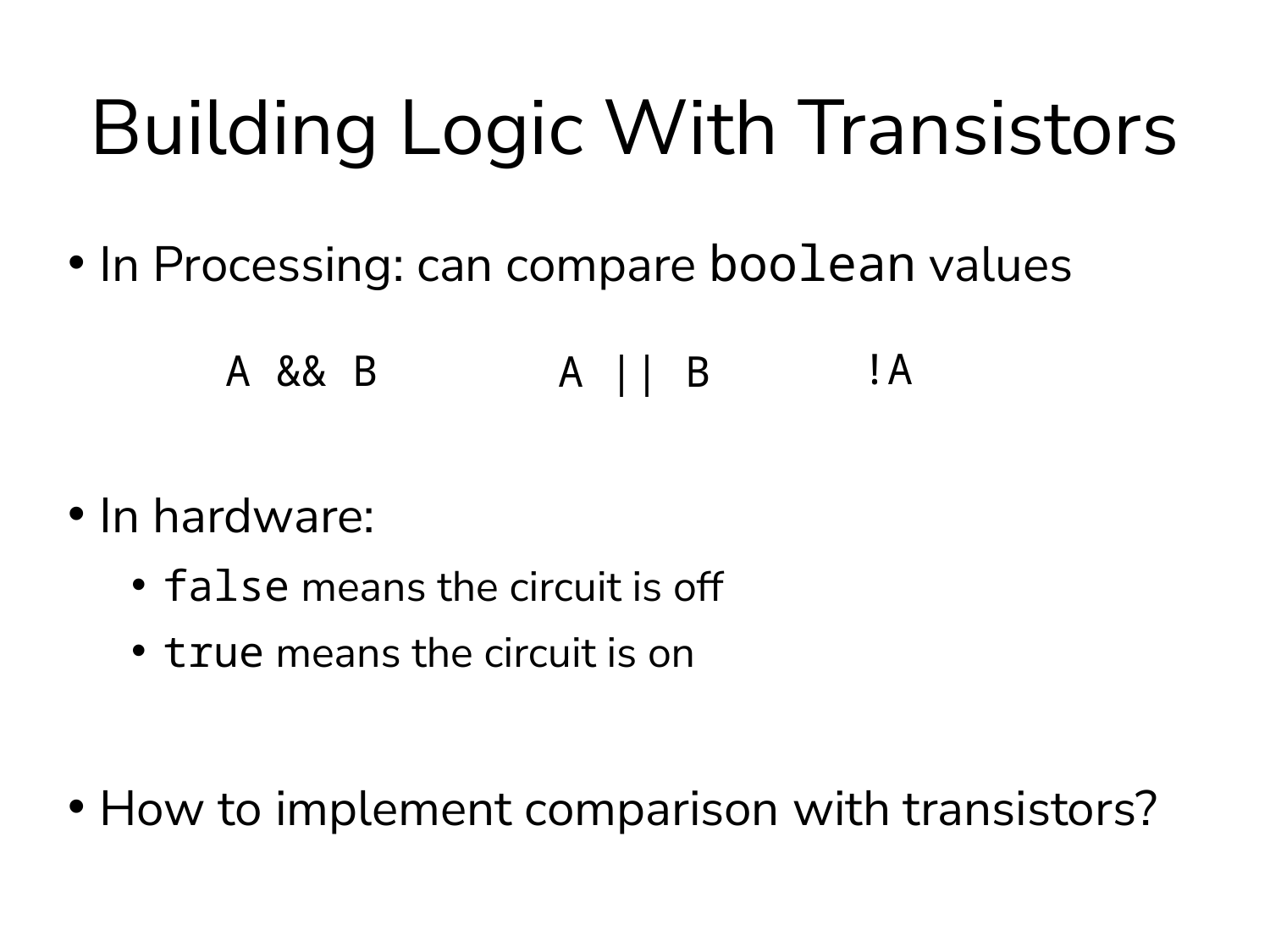

# Building Logic With Transistors
In Processing: can compare boolean values

In hardware:
false means the circuit is off
true means the circuit is on

How to implement comparison with transistors?
!A
A && B
A || B